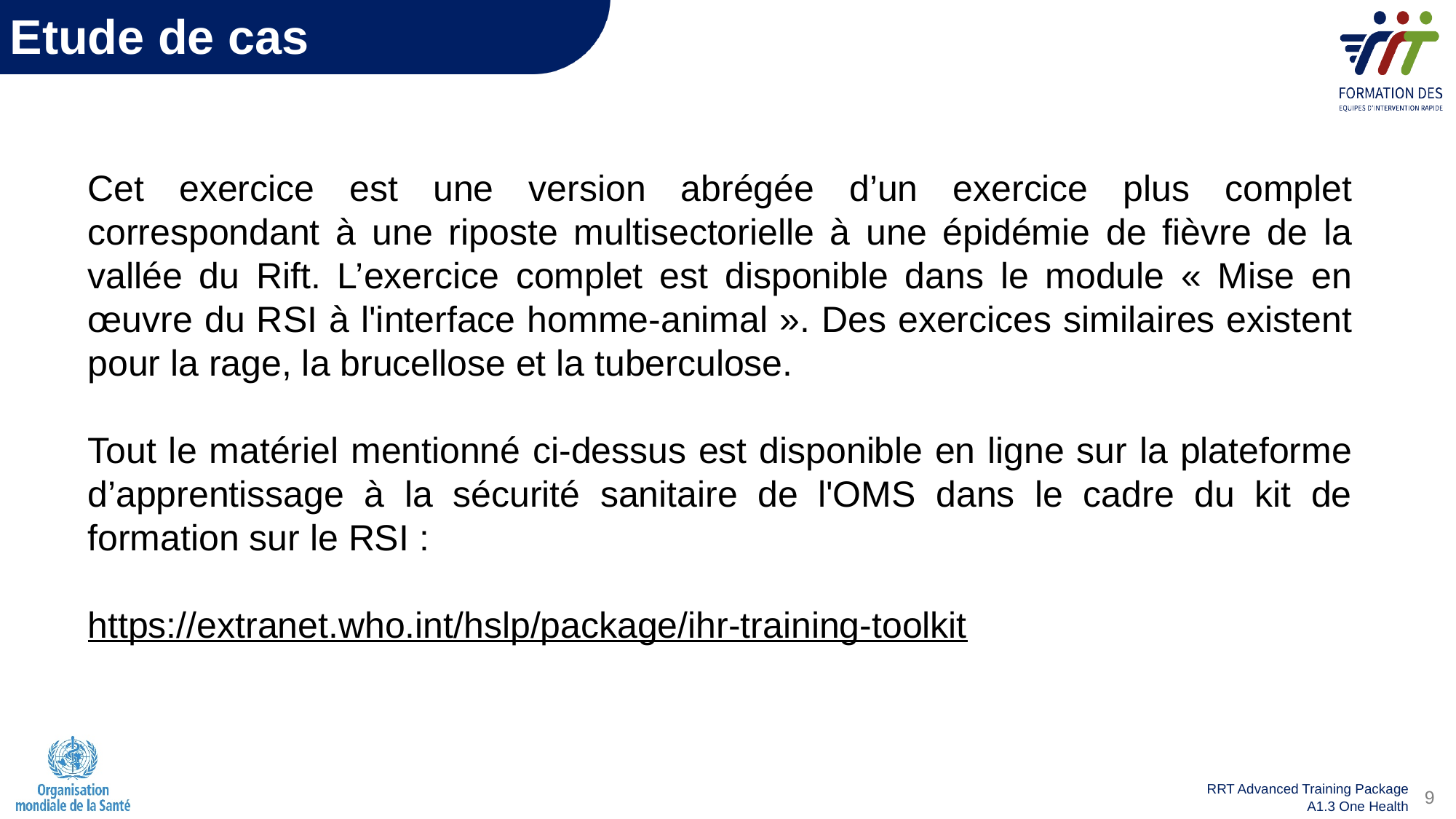

Etude de cas
Cet exercice est une version abrégée d’un exercice plus complet correspondant à une riposte multisectorielle à une épidémie de fièvre de la vallée du Rift. L’exercice complet est disponible dans le module « Mise en œuvre du RSI à l'interface homme-animal ». Des exercices similaires existent pour la rage, la brucellose et la tuberculose.

Tout le matériel mentionné ci-dessus est disponible en ligne sur la plateforme d’apprentissage à la sécurité sanitaire de l'OMS dans le cadre du kit de formation sur le RSI :

https://extranet.who.int/hslp/package/ihr-training-toolkit